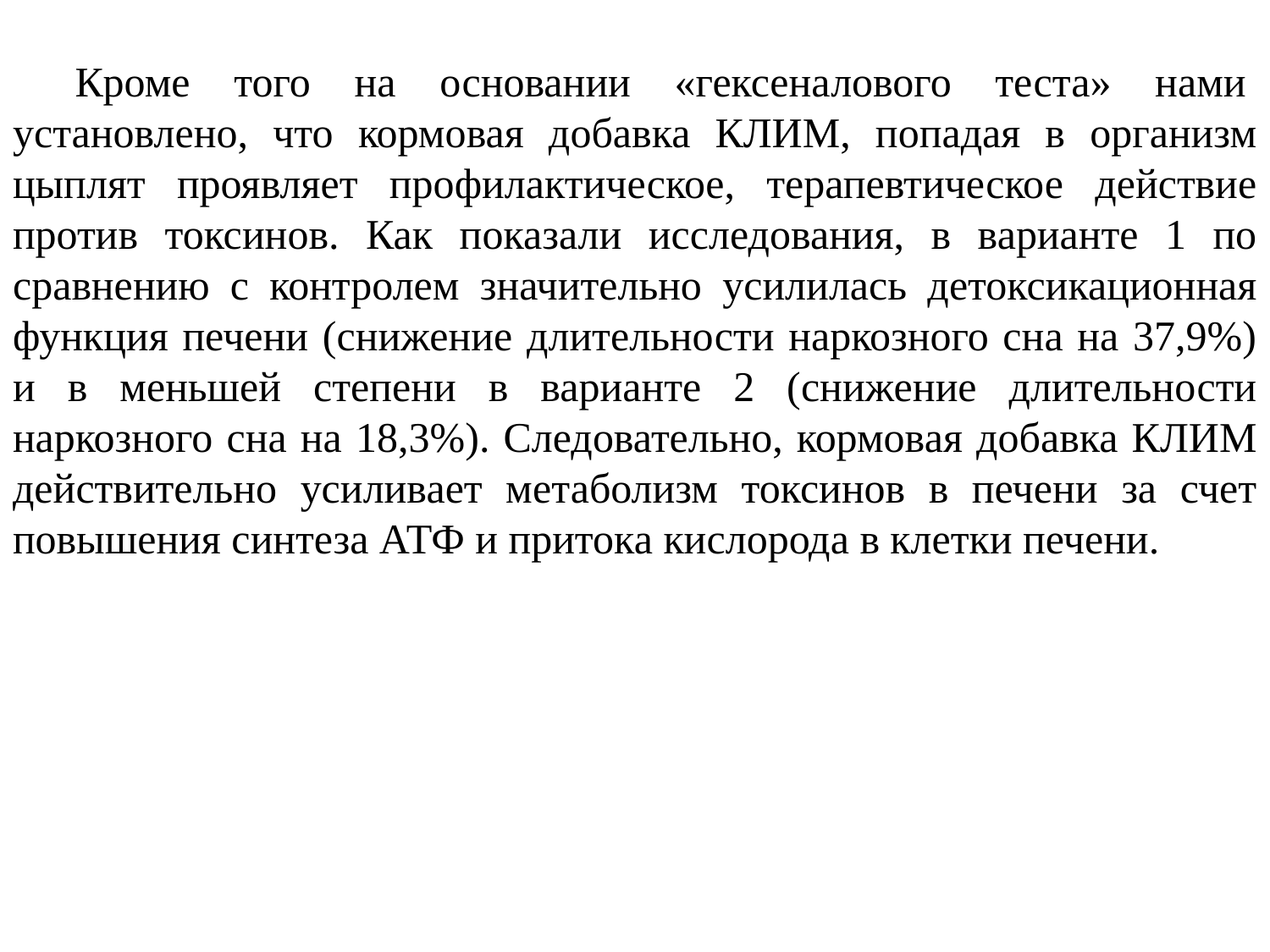

Кроме того на основании «гексеналового теста» нами  установлено, что кормовая добавка КЛИМ, попадая в организм цыплят проявляет профилактическое, терапевтическое действие против токсинов. Как показали исследования, в варианте 1 по сравнению с контролем значительно усилилась детоксикационная функция печени (снижение длительности наркозного сна на 37,9%) и в меньшей степени в варианте 2 (снижение длительности наркозного сна на 18,3%). Следовательно, кормовая добавка КЛИМ действительно усиливает метаболизм токсинов в печени за счет повышения синтеза АТФ и притока кислорода в клетки печени.